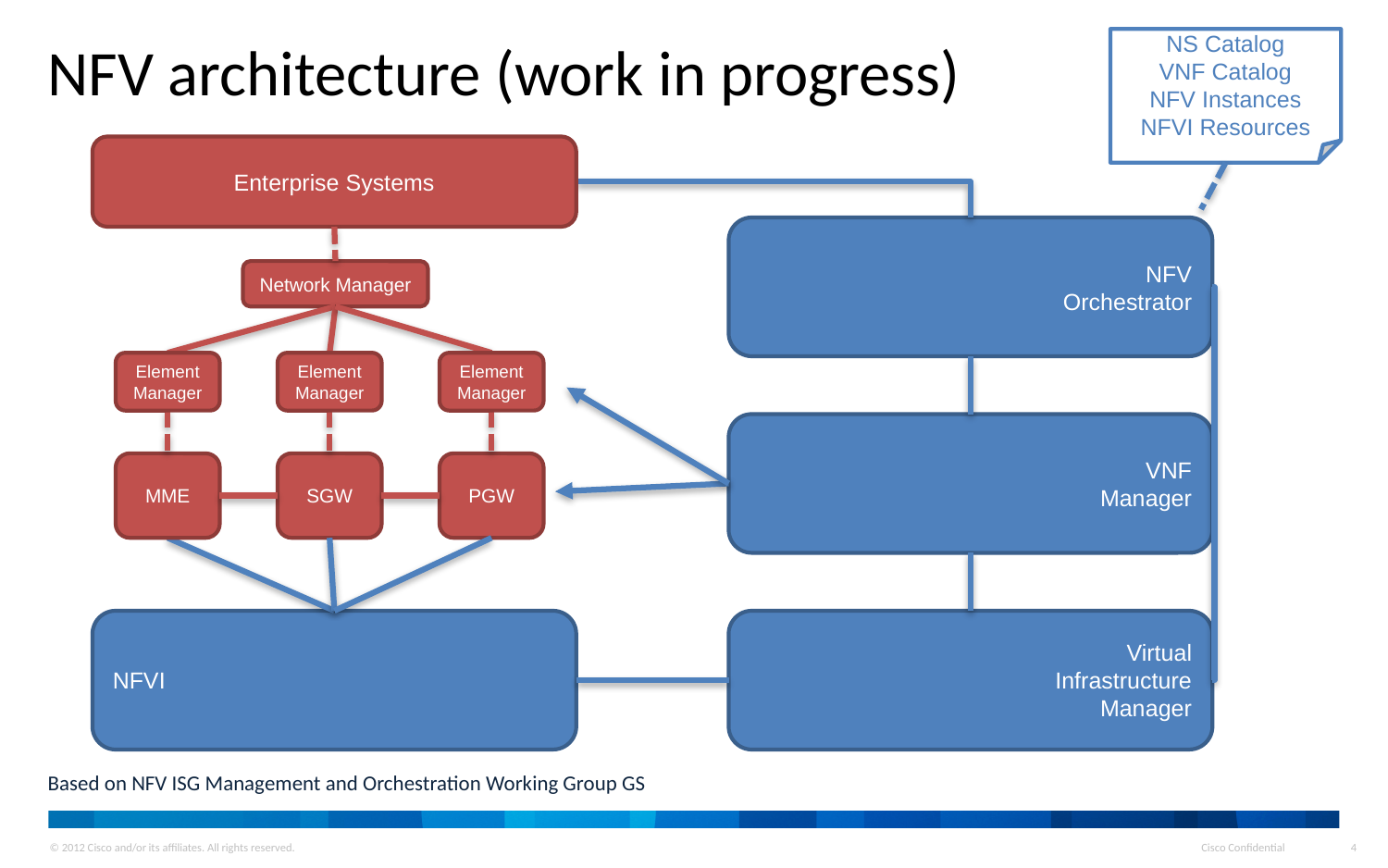

NS Catalog
VNF Catalog
NFV Instances
NFVI Resources
# NFV architecture (work in progress)
Enterprise Systems
NFV
Orchestrator
Network Manager
Element Manager
Element Manager
Element Manager
VNF
Manager
MME
SGW
PGW
NFVI
Virtual
Infrastructure
Manager
Based on NFV ISG Management and Orchestration Working Group GS